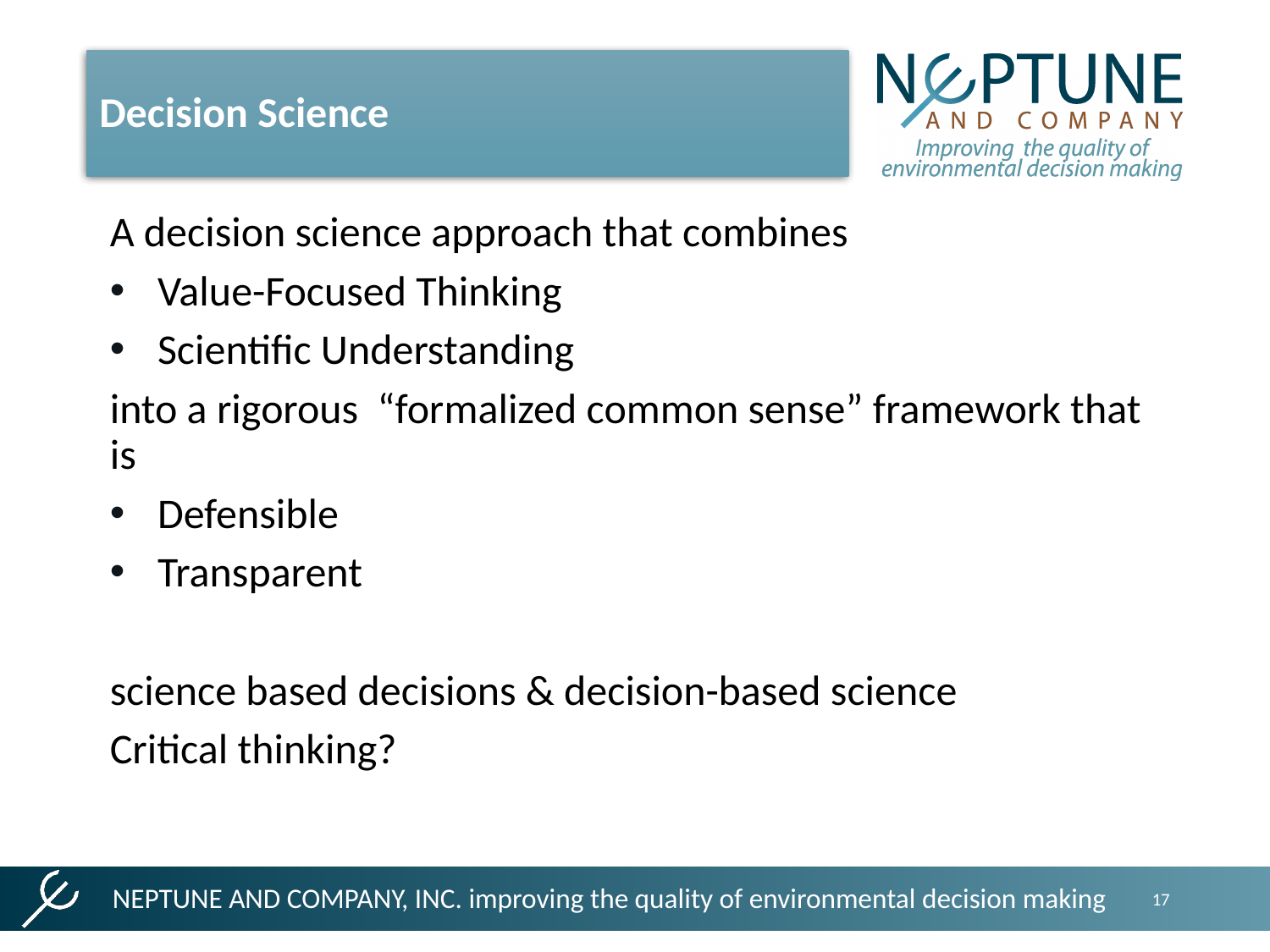

Decision Science
A decision science approach that combines
Value-Focused Thinking
Scientific Understanding
into a rigorous  “formalized common sense” framework that is
Defensible
Transparent

science based decisions & decision-based science
Critical thinking?
NEPTUNE AND COMPANY, INC. improving the quality of environmental decision making
17